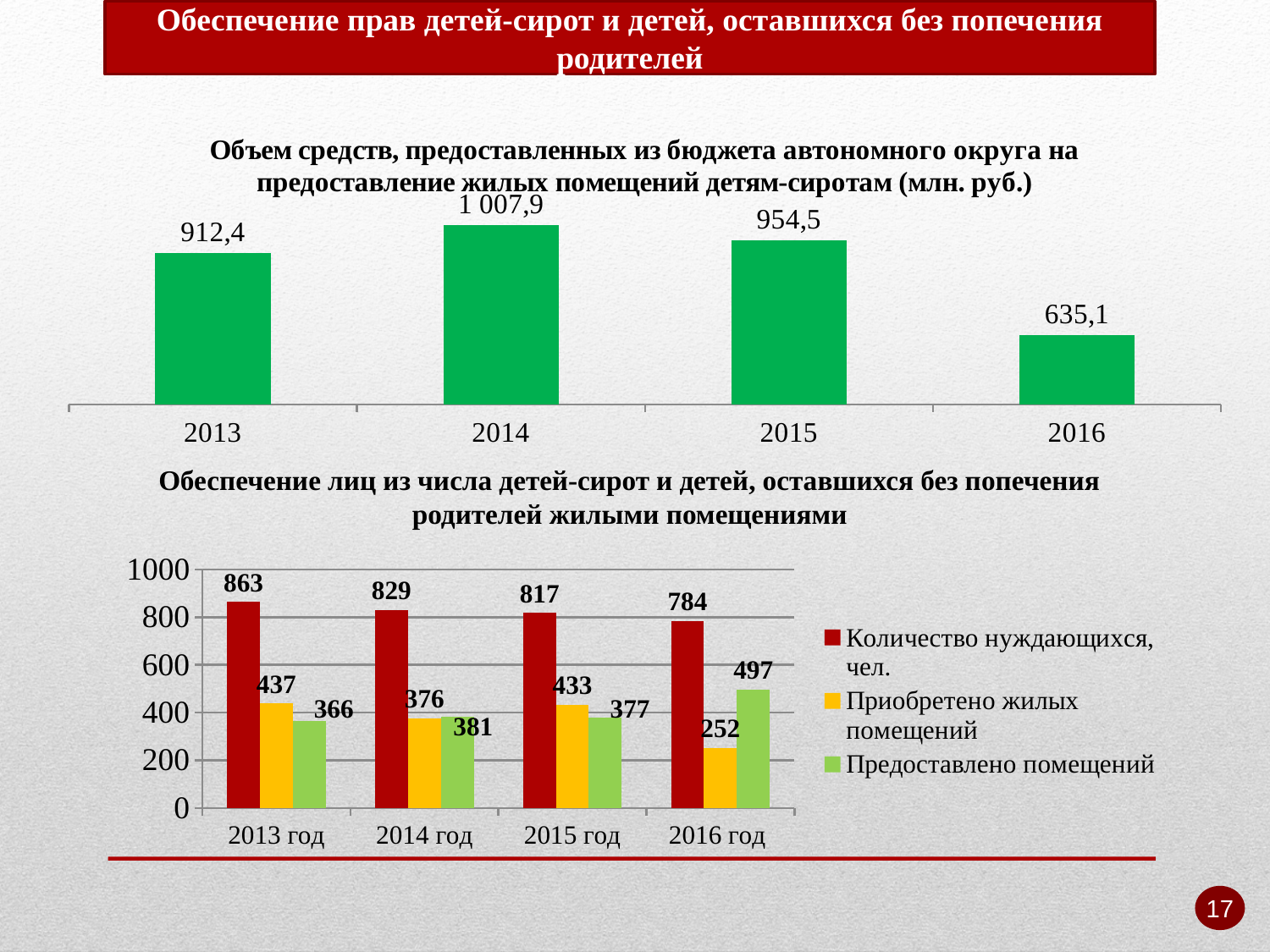

приобретение жилых помещений для детей-сирот
Обеспечение прав детей-сирот и детей, оставшихся без попечения родителей

### Chart: Объем средств, предоставленных из бюджета автономного округа на предоставление жилых помещений детям-сиротам (млн. руб.)

| Category | Объем средств, предоставленных из бюджета автономного округа на предоставление жилых помещений детям-сиротам (тыс. руб.) |
|---|---|
| 2013 | 912405.3 |
| 2014 | 1007956.9 |
| 2015 | 954524.3 |
| 2016 | 635140.7 |
Обеспечение лиц из числа детей-сирот и детей, оставшихся без попечения родителей жилыми помещениями

### Chart

| Category | Количество нуждающихся, чел. | Приобретено жилых помещений | Предоставлено помещений |
|---|---|---|---|
| 2013 год | 863.0 | 437.0 | 366.0 |
| 2014 год | 829.0 | 376.0 | 381.0 |
| 2015 год | 817.0 | 433.0 | 377.0 |
| 2016 год  | 784.0 | 252.0 | 497.0 |
17